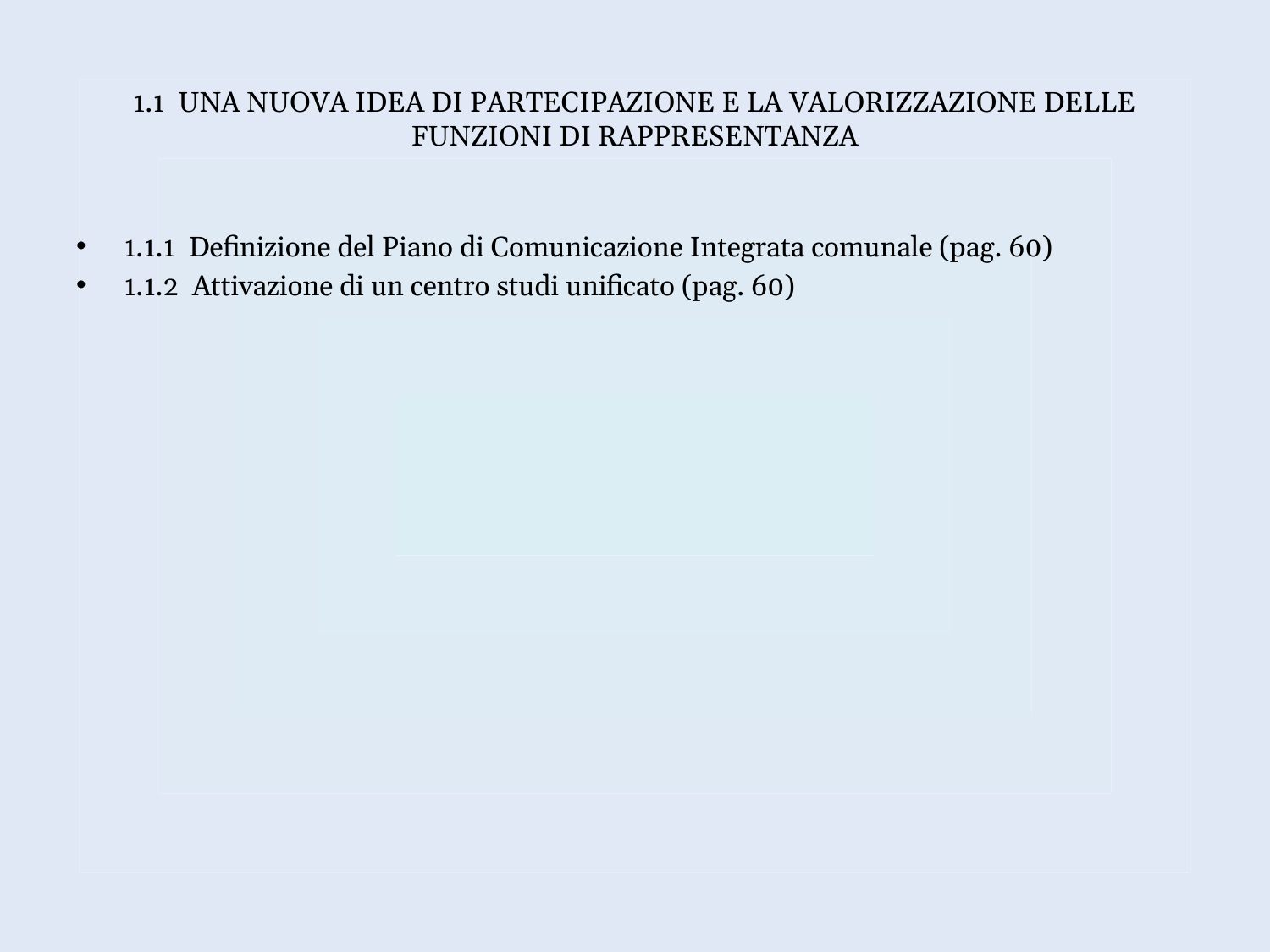

# 1.1  UNA NUOVA IDEA DI PARTECIPAZIONE E LA VALORIZZAZIONE DELLE FUNZIONI DI RAPPRESENTANZA
1.1.1  Definizione del Piano di Comunicazione Integrata comunale (pag. 60)
1.1.2  Attivazione di un centro studi unificato (pag. 60)